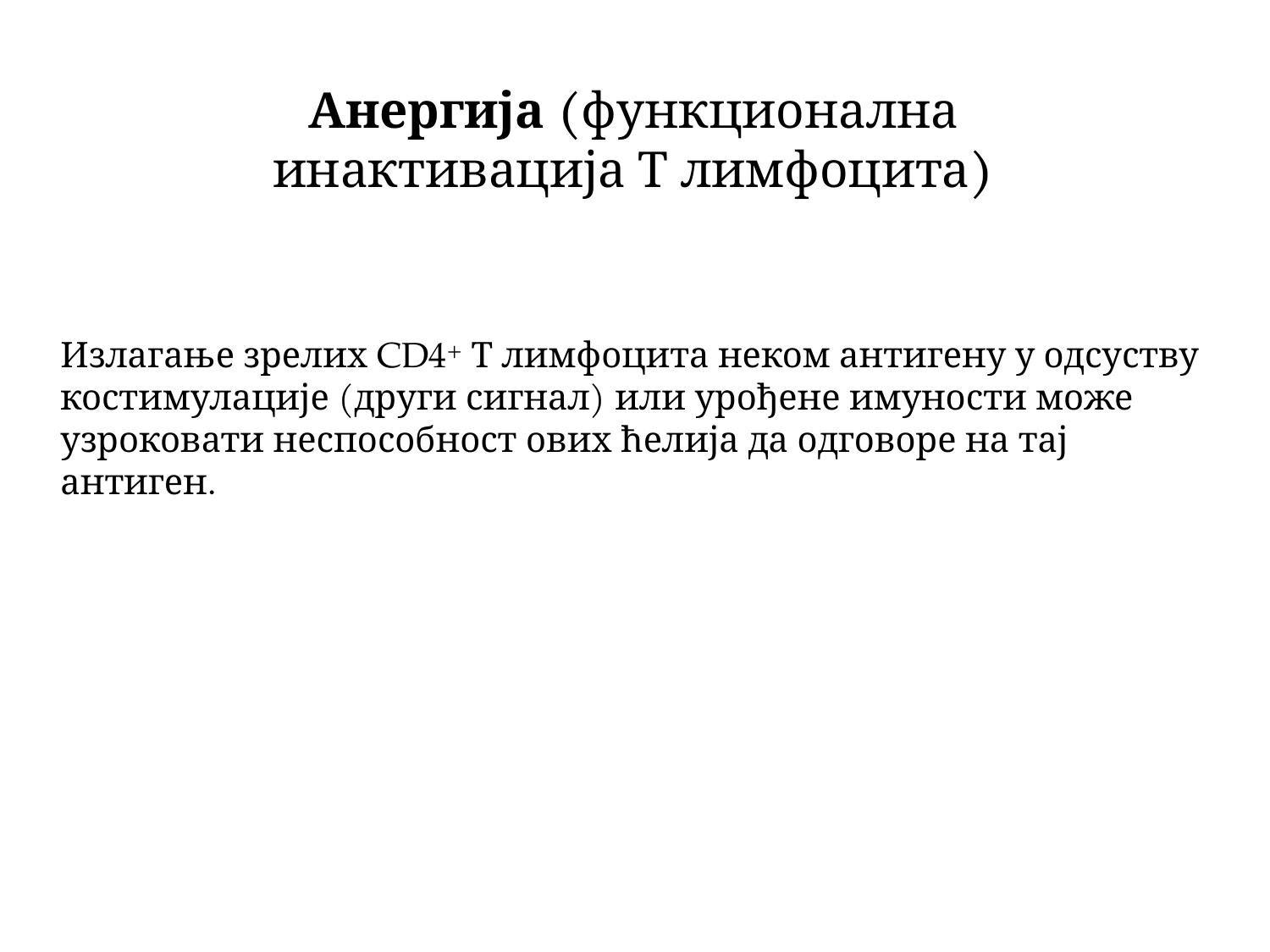

# Анергија (функционална инактивација Т лимфоцита)
	Излагање зрелих CD4+ Т лимфоцита неком антигену у одсуству костимулације (други сигнал) или урођене имуности може узроковати неспособност ових ћелија да одговоре на тај антиген.